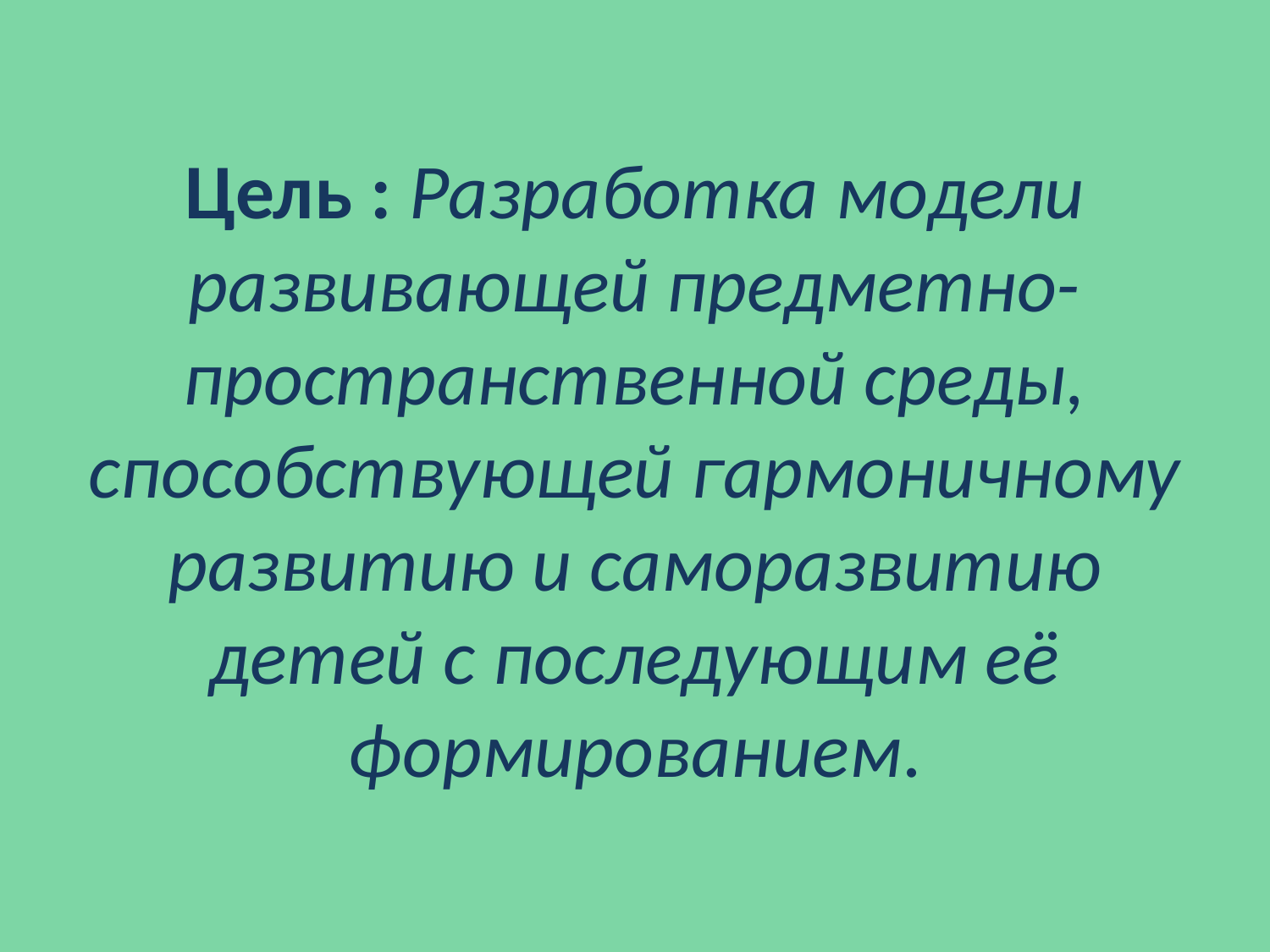

# Цель : Разработка модели развивающей предметно-пространственной среды, способствующей гармоничному развитию и саморазвитию детей с последующим её формированием.